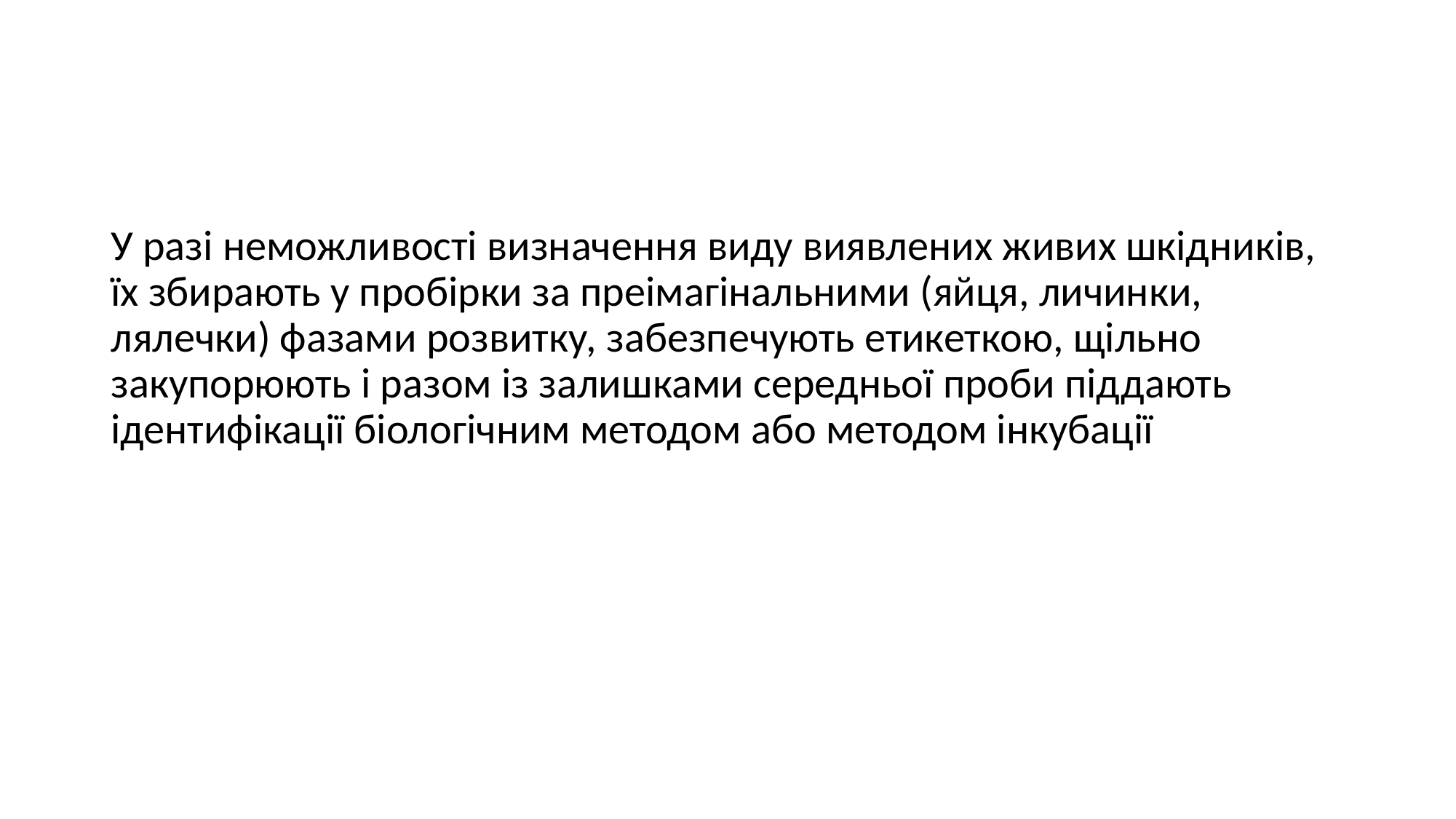

#
У разі неможливості визначення виду виявлених живих шкідників, їх збирають у пробірки за преімагінальними (яйця, личинки, лялечки) фазами розвитку, забезпечують етикеткою, щільно закупорюють і разом із залишками середньої проби піддають ідентифікації біологічним методом або методом інкубації